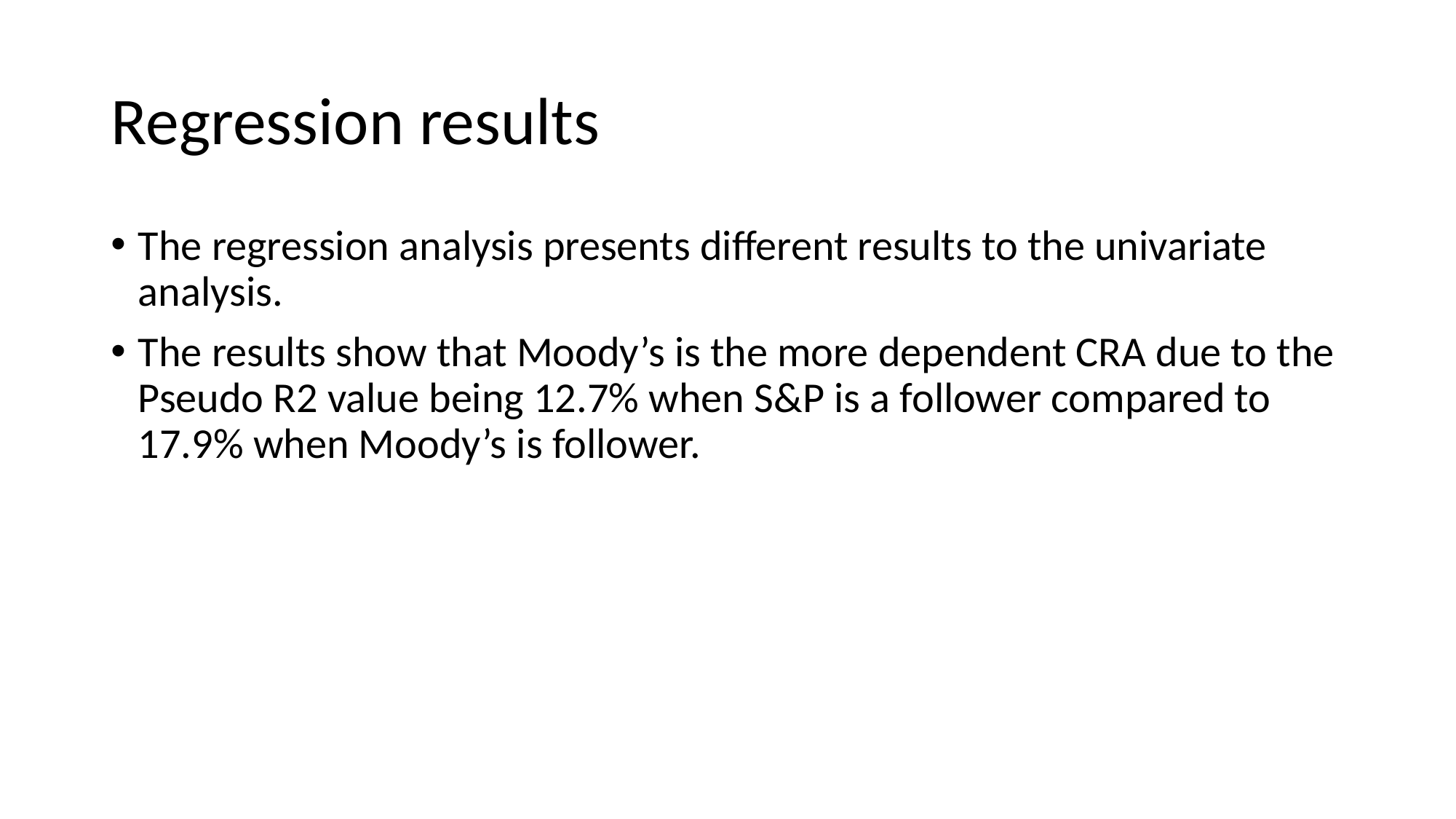

# Regression results
The regression analysis presents different results to the univariate analysis.
The results show that Moody’s is the more dependent CRA due to the Pseudo R2 value being 12.7% when S&P is a follower compared to 17.9% when Moody’s is follower.